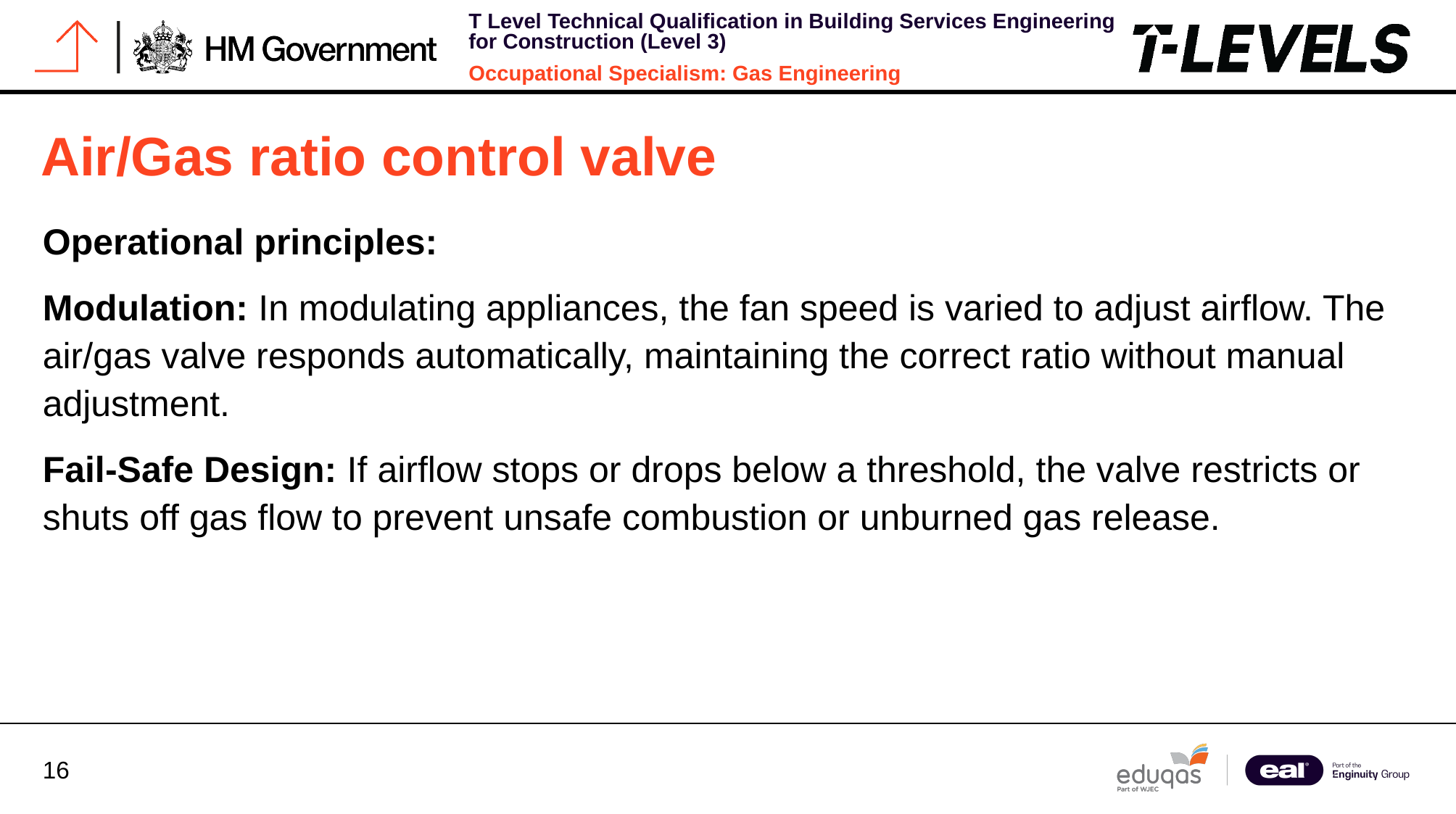

# Air/Gas ratio control valve
Operational principles:
Modulation: In modulating appliances, the fan speed is varied to adjust airflow. The air/gas valve responds automatically, maintaining the correct ratio without manual adjustment.
Fail-Safe Design: If airflow stops or drops below a threshold, the valve restricts or shuts off gas flow to prevent unsafe combustion or unburned gas release.